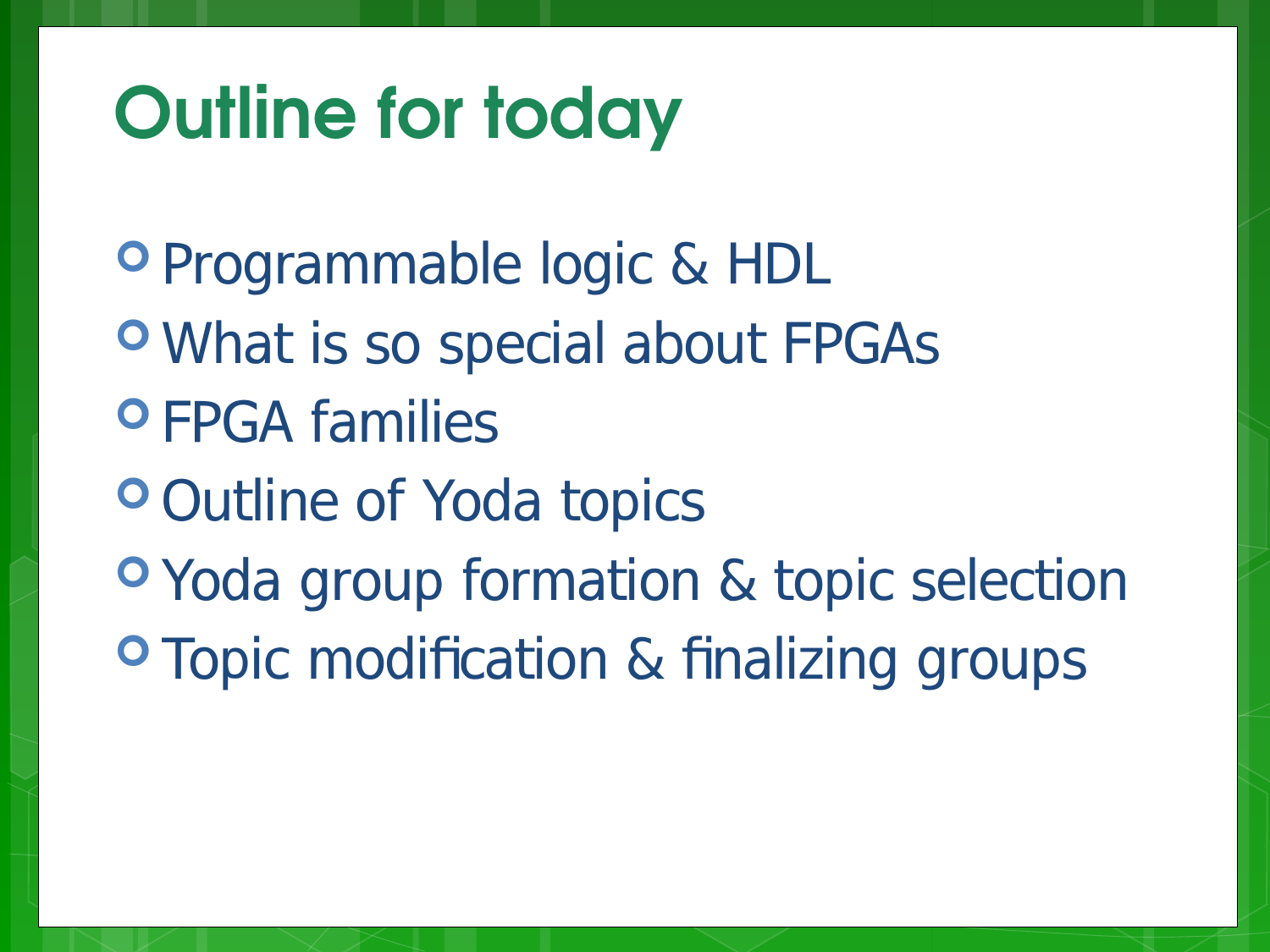

# Outline for today
Programmable logic & HDL
What is so special about FPGAs
FPGA families
Outline of Yoda topics
Yoda group formation & topic selection
Topic modification & finalizing groups